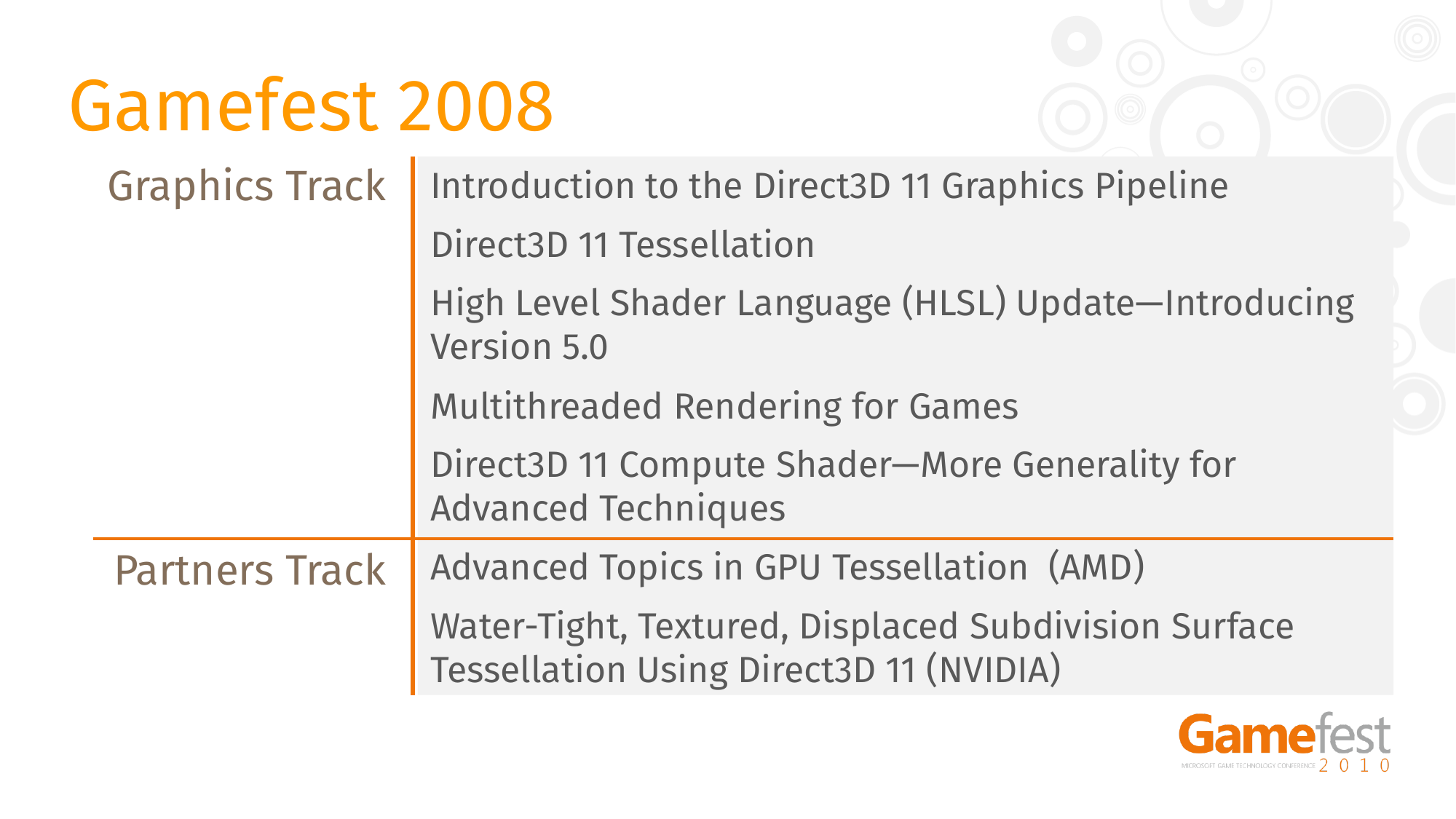

Gamefest 2008
Introduction to the Direct3D 11 Graphics Pipeline
Direct3D 11 Tessellation
High Level Shader Language (HLSL) Update—Introducing Version 5.0
Multithreaded Rendering for Games
Direct3D 11 Compute Shader—More Generality for Advanced Techniques

Graphics Track
Advanced Topics in GPU Tessellation  (AMD)
Water-Tight, Textured, Displaced Subdivision Surface Tessellation Using Direct3D 11 (NVIDIA)
Partners Track